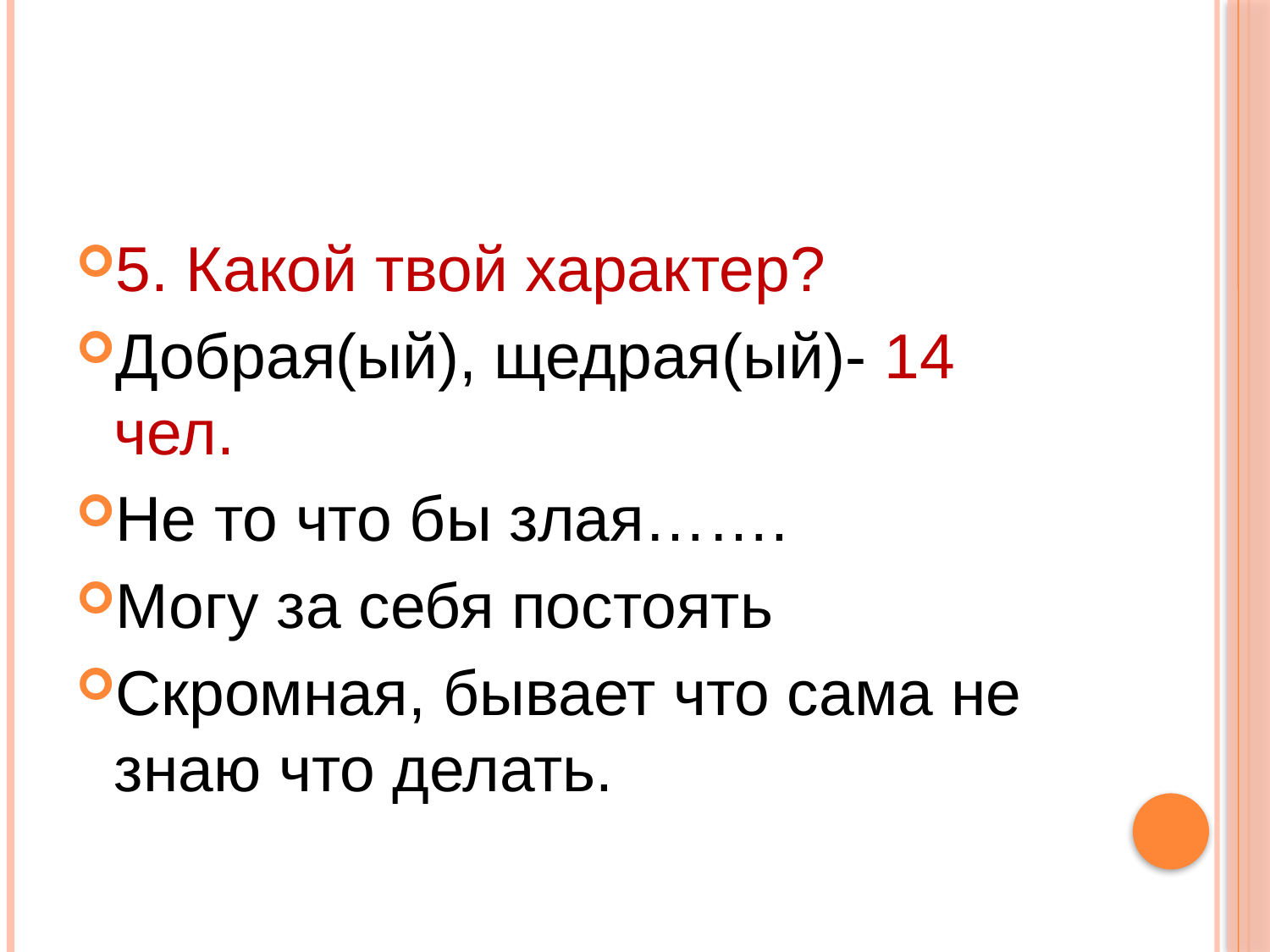

#
5. Какой твой характер?
Добрая(ый), щедрая(ый)- 14 чел.
Не то что бы злая…….
Могу за себя постоять
Скромная, бывает что сама не знаю что делать.